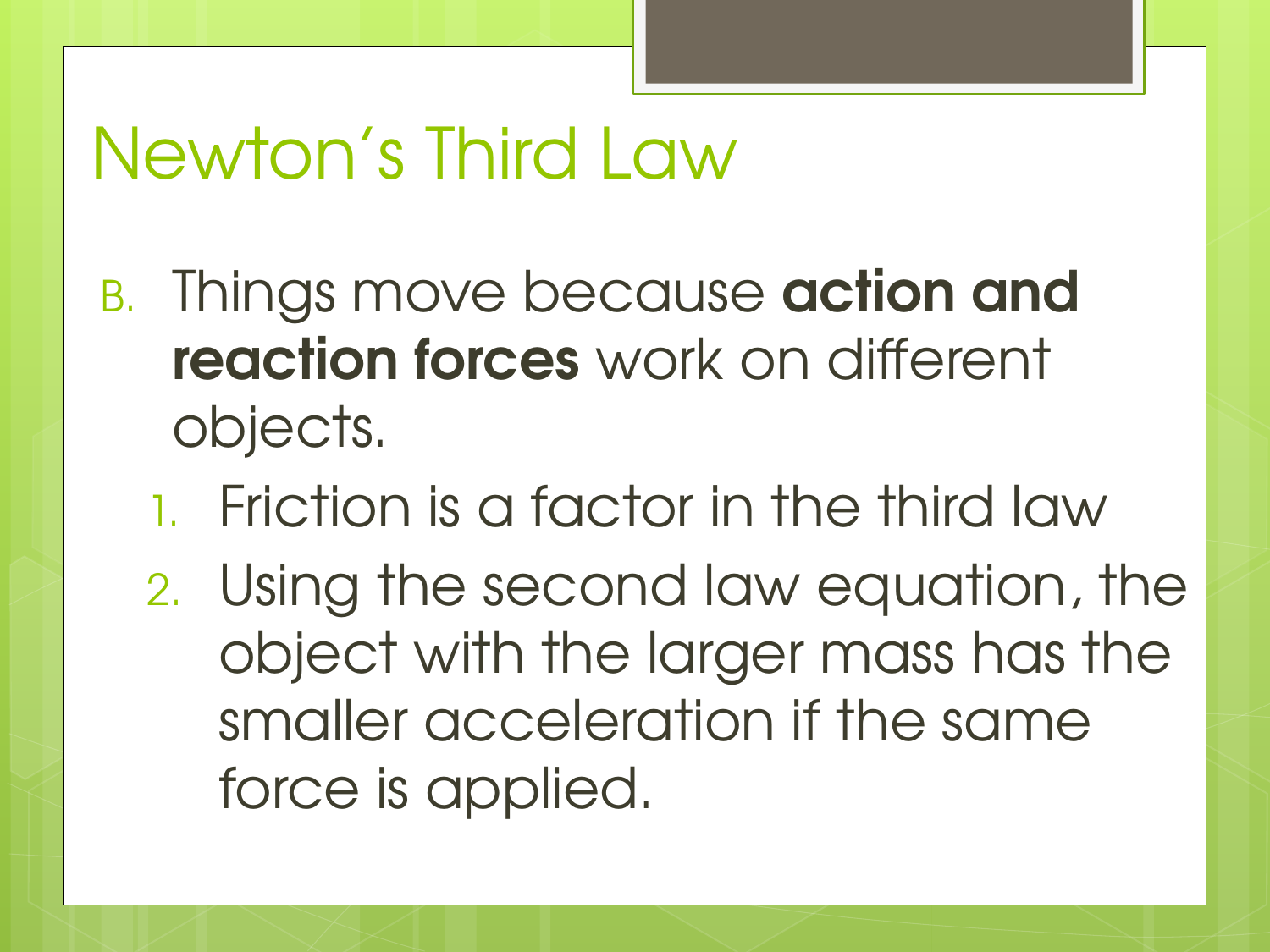

# Newton’s Third Law
Things move because action and reaction forces work on different objects.
Friction is a factor in the third law
Using the second law equation, the object with the larger mass has the smaller acceleration if the same force is applied.